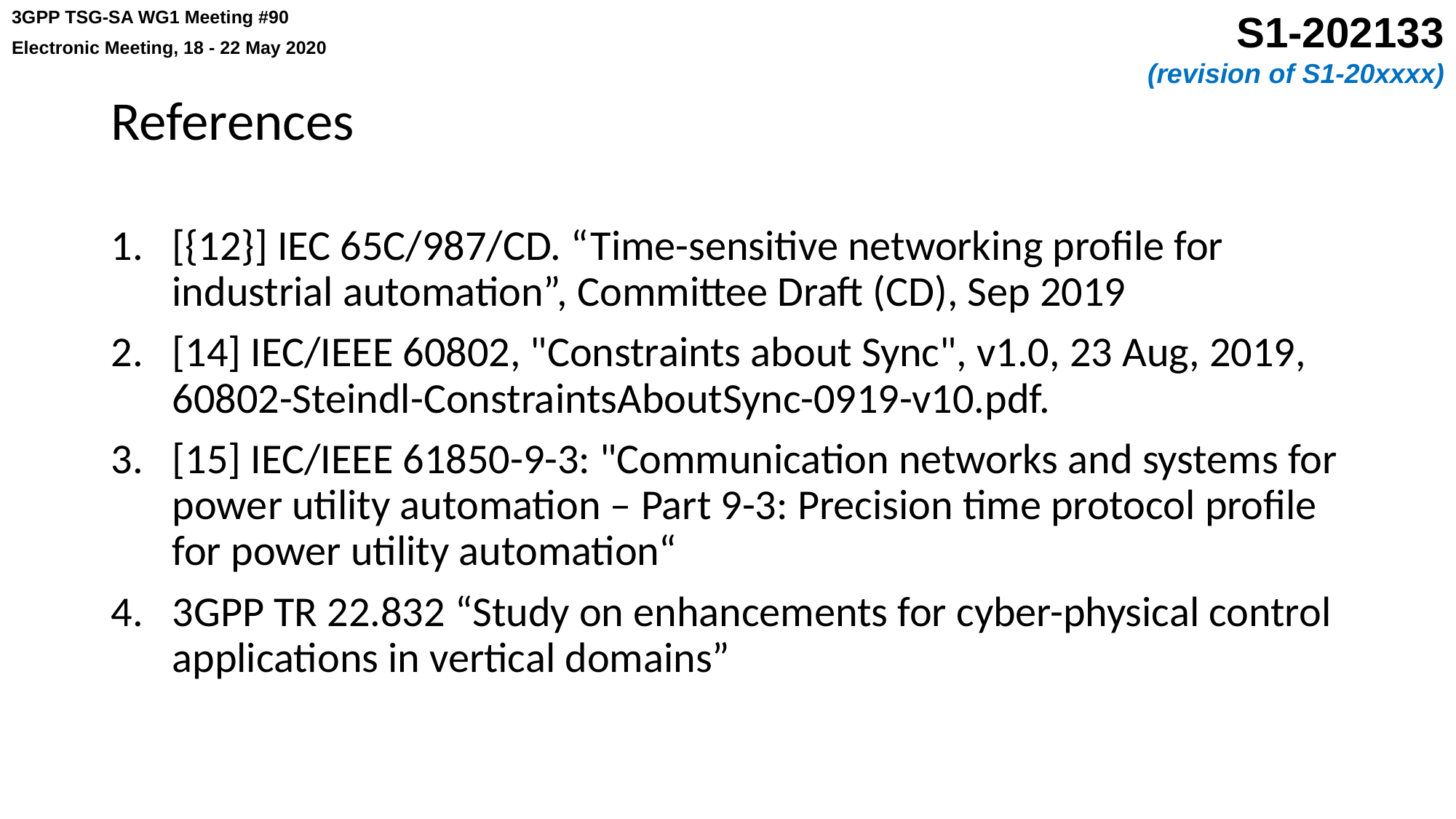

# References
[{12}] IEC 65C/987/CD. “Time-sensitive networking profile for industrial automation”, Committee Draft (CD), Sep 2019
[14] IEC/IEEE 60802, "Constraints about Sync", v1.0, 23 Aug, 2019, 60802-Steindl-ConstraintsAboutSync-0919-v10.pdf.
[15] IEC/IEEE 61850-9-3: "Communication networks and systems for power utility automation – Part 9-3: Precision time protocol profile for power utility automation“
3GPP TR 22.832 “Study on enhancements for cyber-physical control applications in vertical domains”